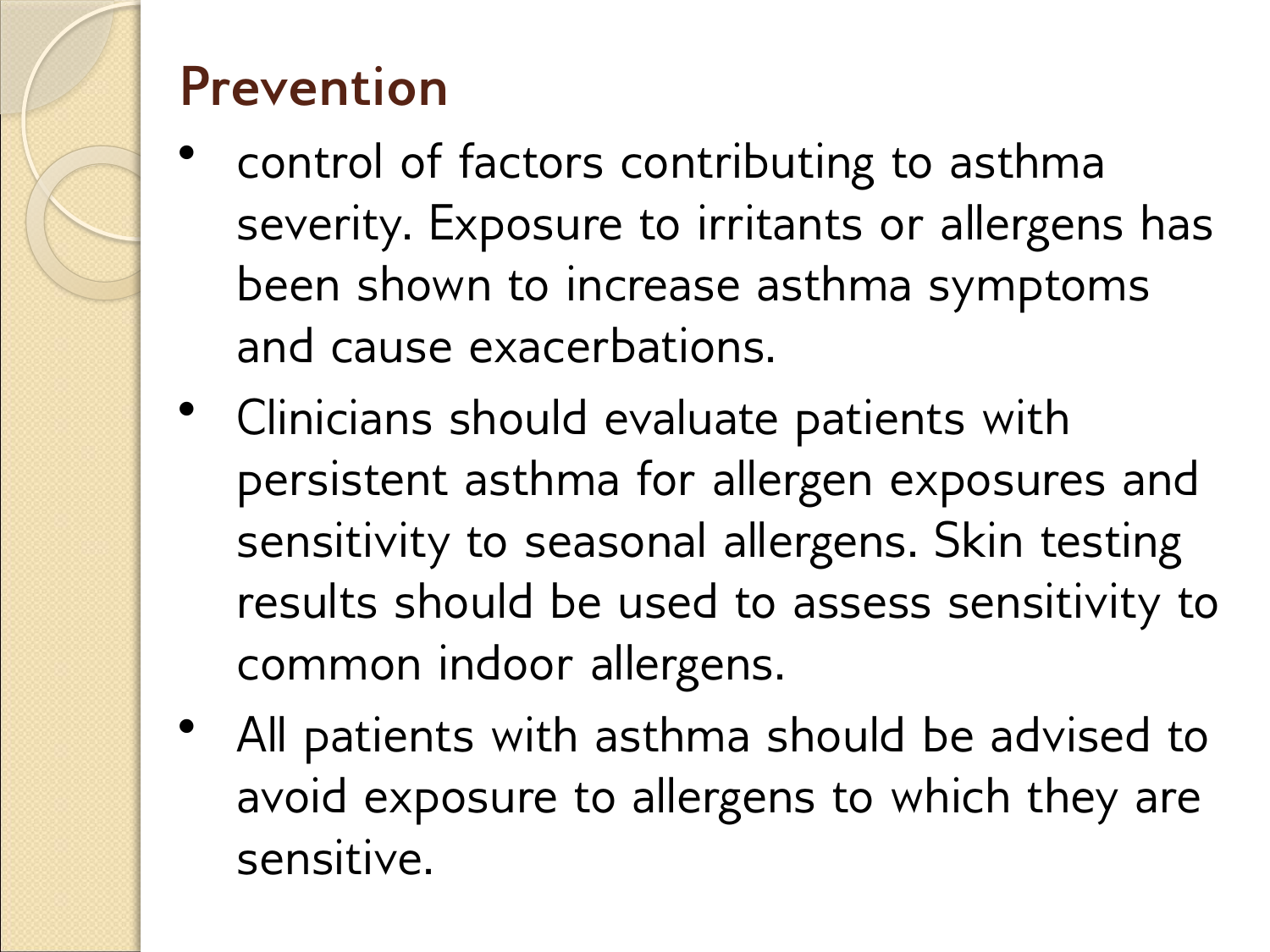

Prevention
control of factors contributing to asthma severity. Exposure to irritants or allergens has been shown to increase asthma symptoms and cause exacerbations.
Clinicians should evaluate patients with persistent asthma for allergen exposures and sensitivity to seasonal allergens. Skin testing results should be used to assess sensitivity to common indoor allergens.
All patients with asthma should be advised to avoid exposure to allergens to which they are sensitive.